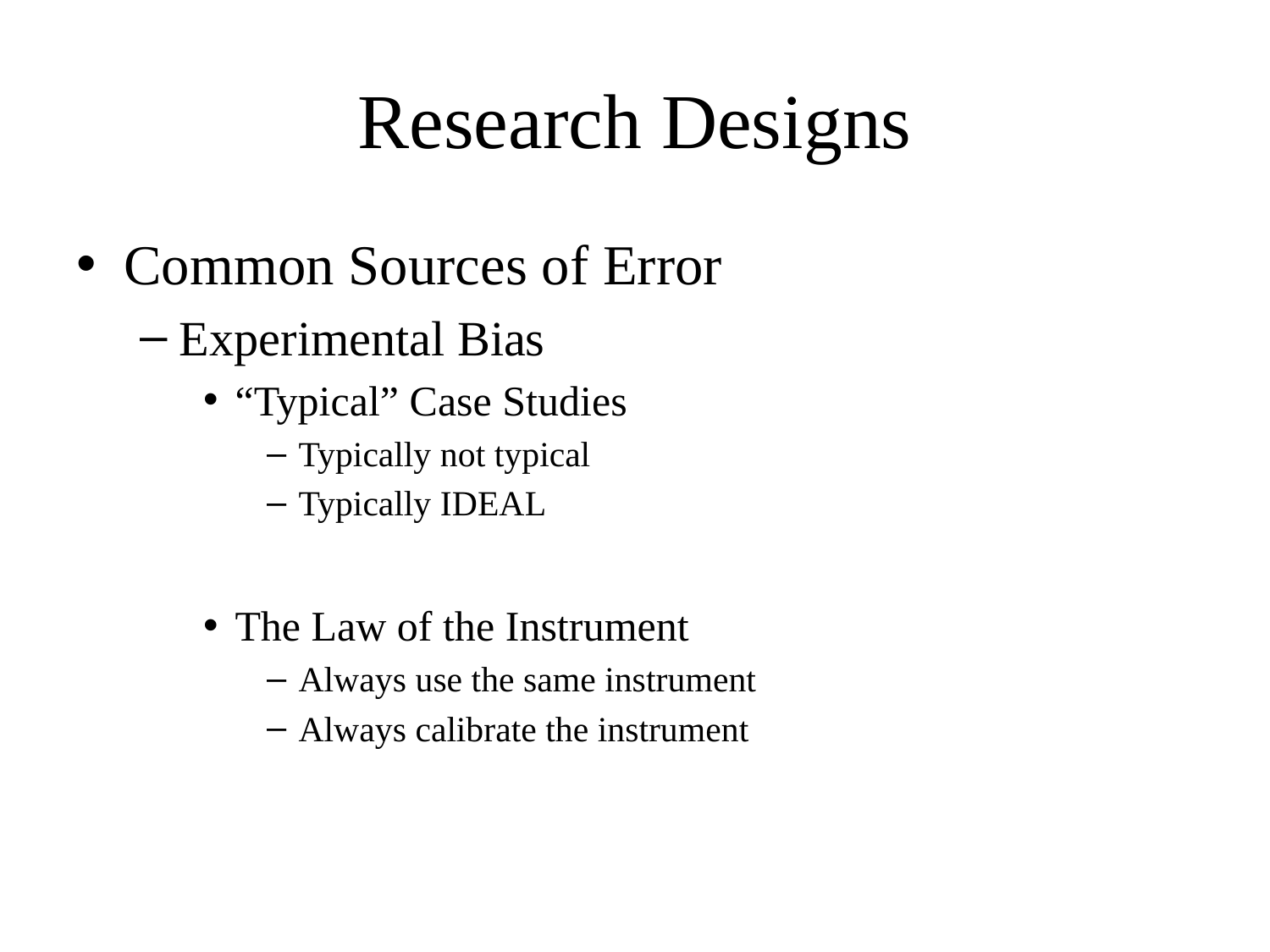

# Research Designs
Common Sources of Error
Experimental Bias
“Typical” Case Studies
Typically not typical
Typically IDEAL

The Law of the Instrument
Always use the same instrument
Always calibrate the instrument